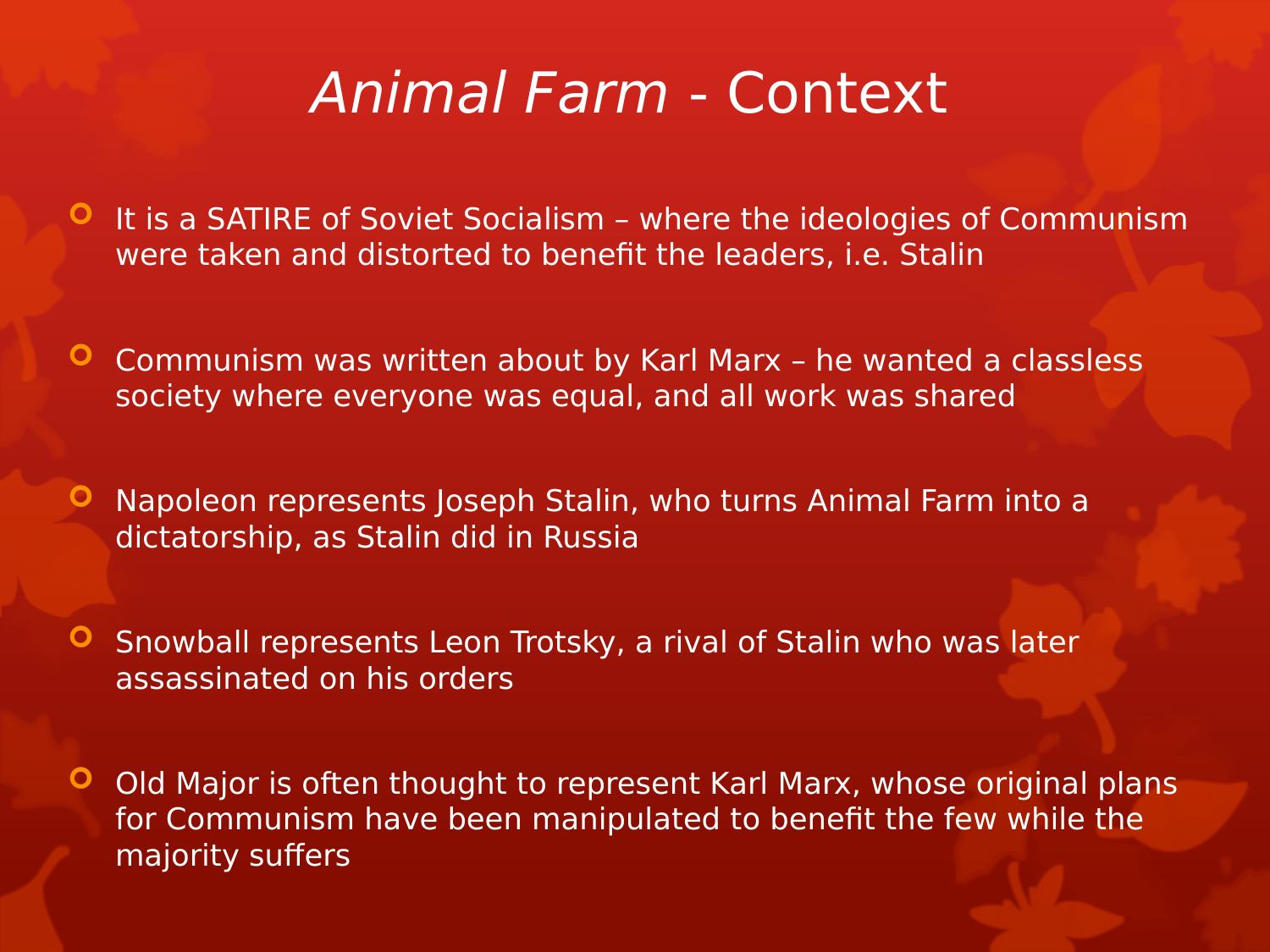

Animal Farm - Context

It is a SATIRE of Soviet Socialism – where the ideologies of Communism were taken and distorted to benefit the leaders, i.e. Stalin

Communism was written about by Karl Marx – he wanted a classless society where everyone was equal, and all work was shared

Napoleon represents Joseph Stalin, who turns Animal Farm into a dictatorship, as Stalin did in Russia

Snowball represents Leon Trotsky, a rival of Stalin who was later assassinated on his orders

Old Major is often thought to represent Karl Marx, whose original plans for Communism have been manipulated to benefit the few while the majority suffers